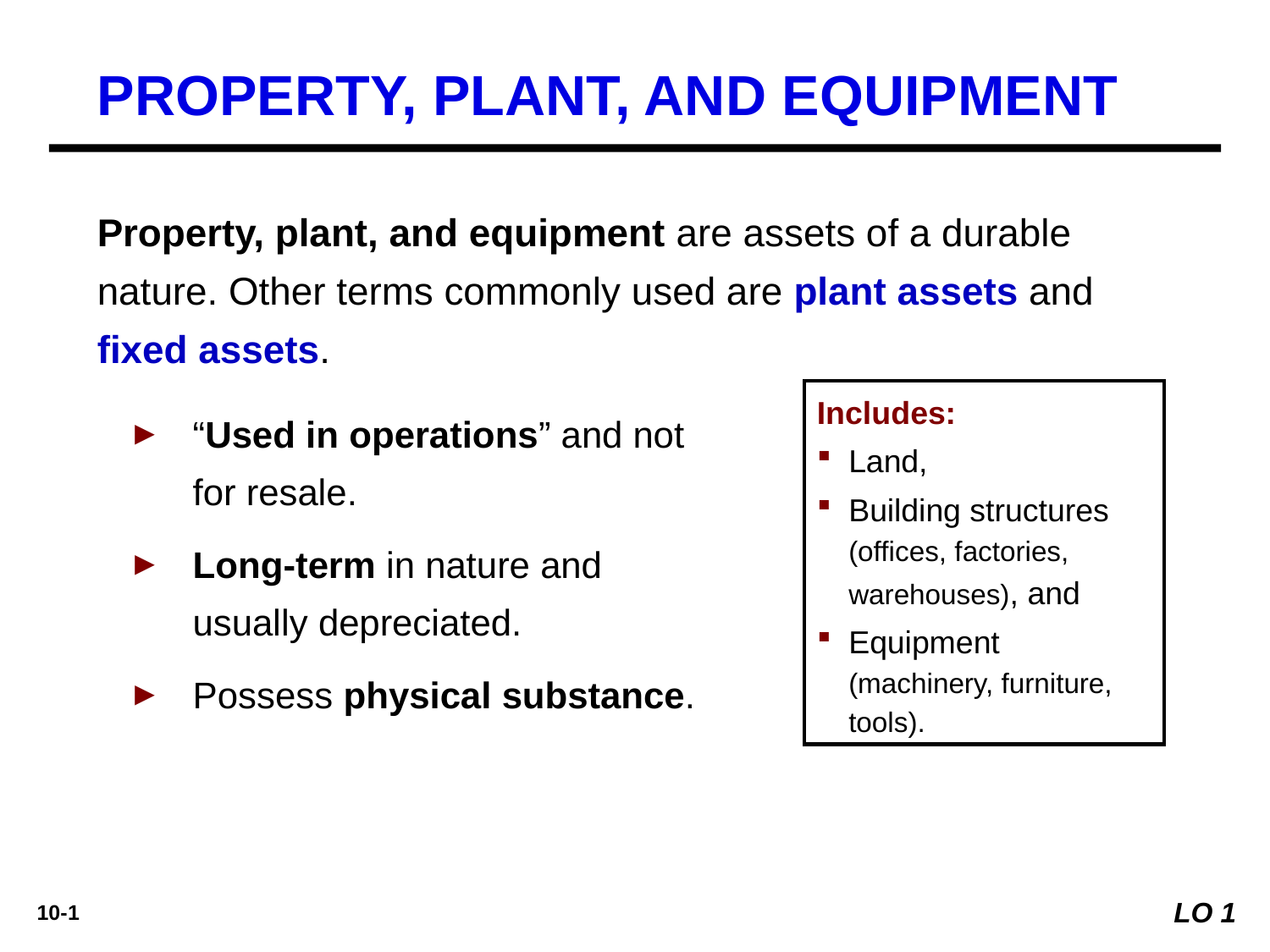

PROPERTY, PLANT, AND EQUIPMENT

Property, plant, and equipment are assets of a durable nature. Other terms commonly used are plant assets and fixed assets.
Includes:
Land,
Building structures (offices, factories, warehouses), and
Equipment (machinery, furniture, tools).
“Used in operations” and not for resale.
Long-term in nature and usually depreciated.
Possess physical substance.
LO 1